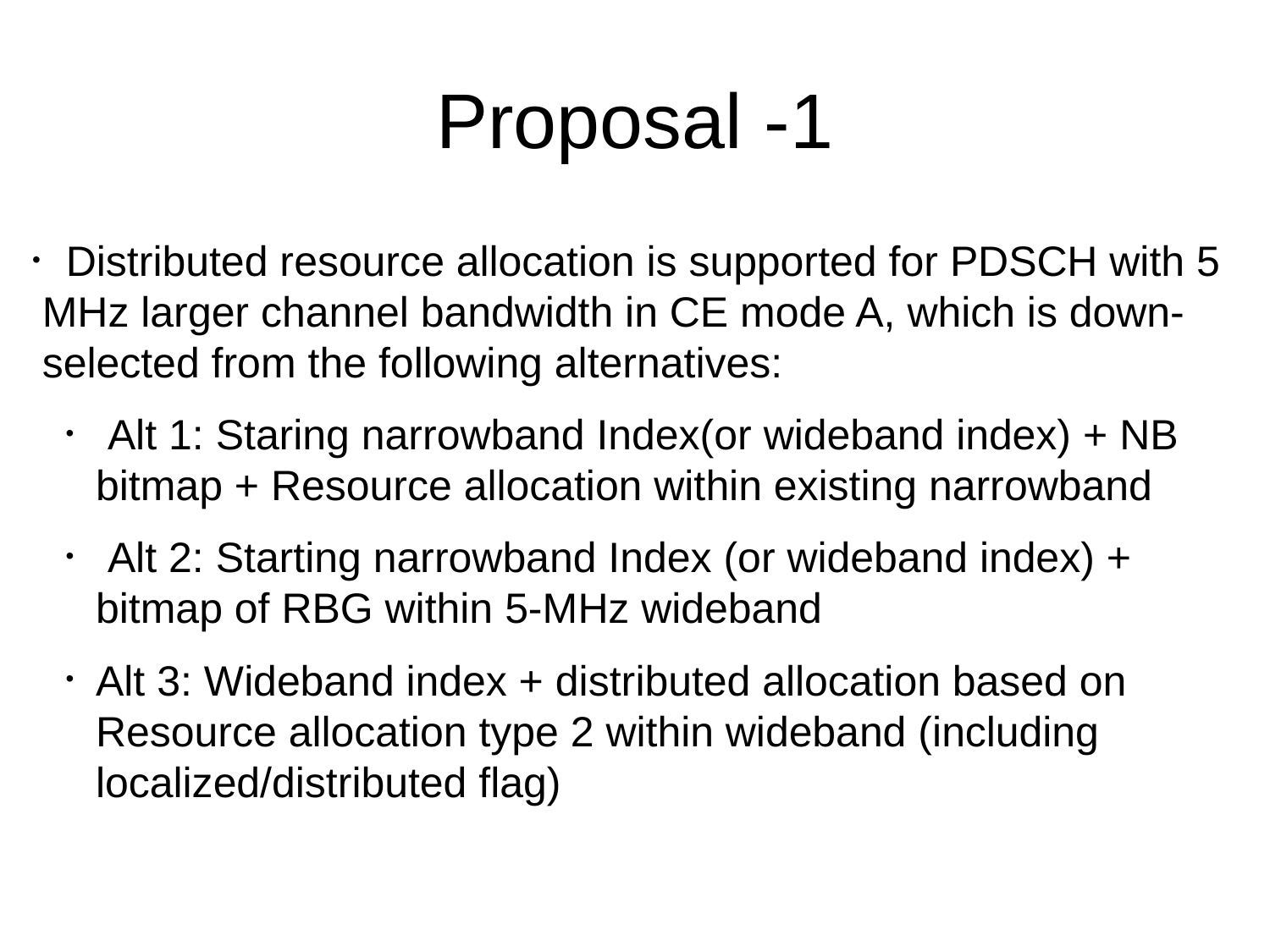

# Proposal -1
  Distributed resource allocation is supported for PDSCH with 5 MHz larger channel bandwidth in CE mode A, which is down-selected from the following alternatives:
 Alt 1: Staring narrowband Index(or wideband index) + NB bitmap + Resource allocation within existing narrowband
 Alt 2: Starting narrowband Index (or wideband index) + bitmap of RBG within 5-MHz wideband
Alt 3: Wideband index + distributed allocation based on Resource allocation type 2 within wideband (including localized/distributed flag)